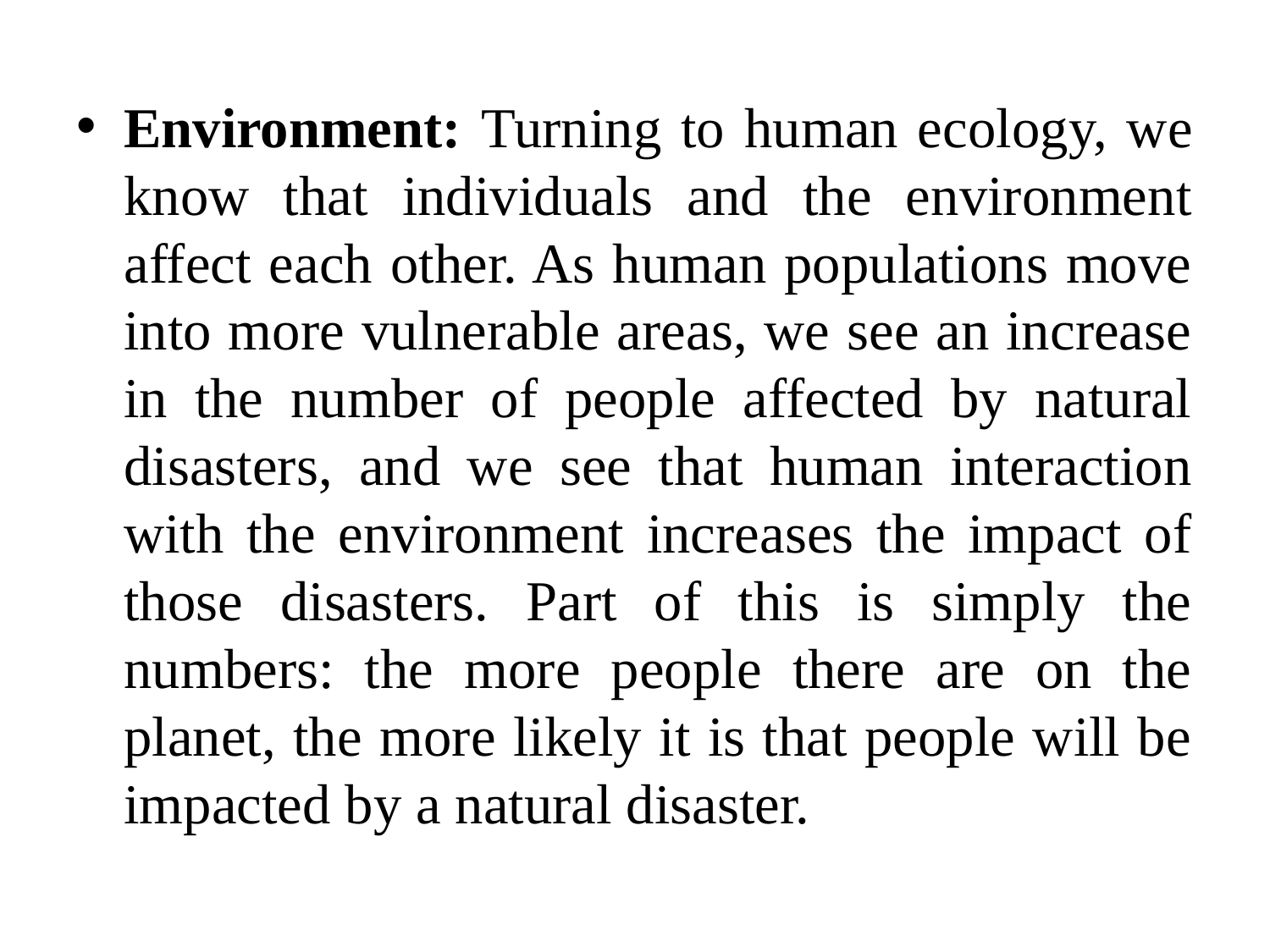

Environment: Turning to human ecology, we know that individuals and the environment affect each other. As human populations move into more vulnerable areas, we see an increase in the number of people affected by natural disasters, and we see that human interaction with the environment increases the impact of those disasters. Part of this is simply the numbers: the more people there are on the planet, the more likely it is that people will be impacted by a natural disaster.